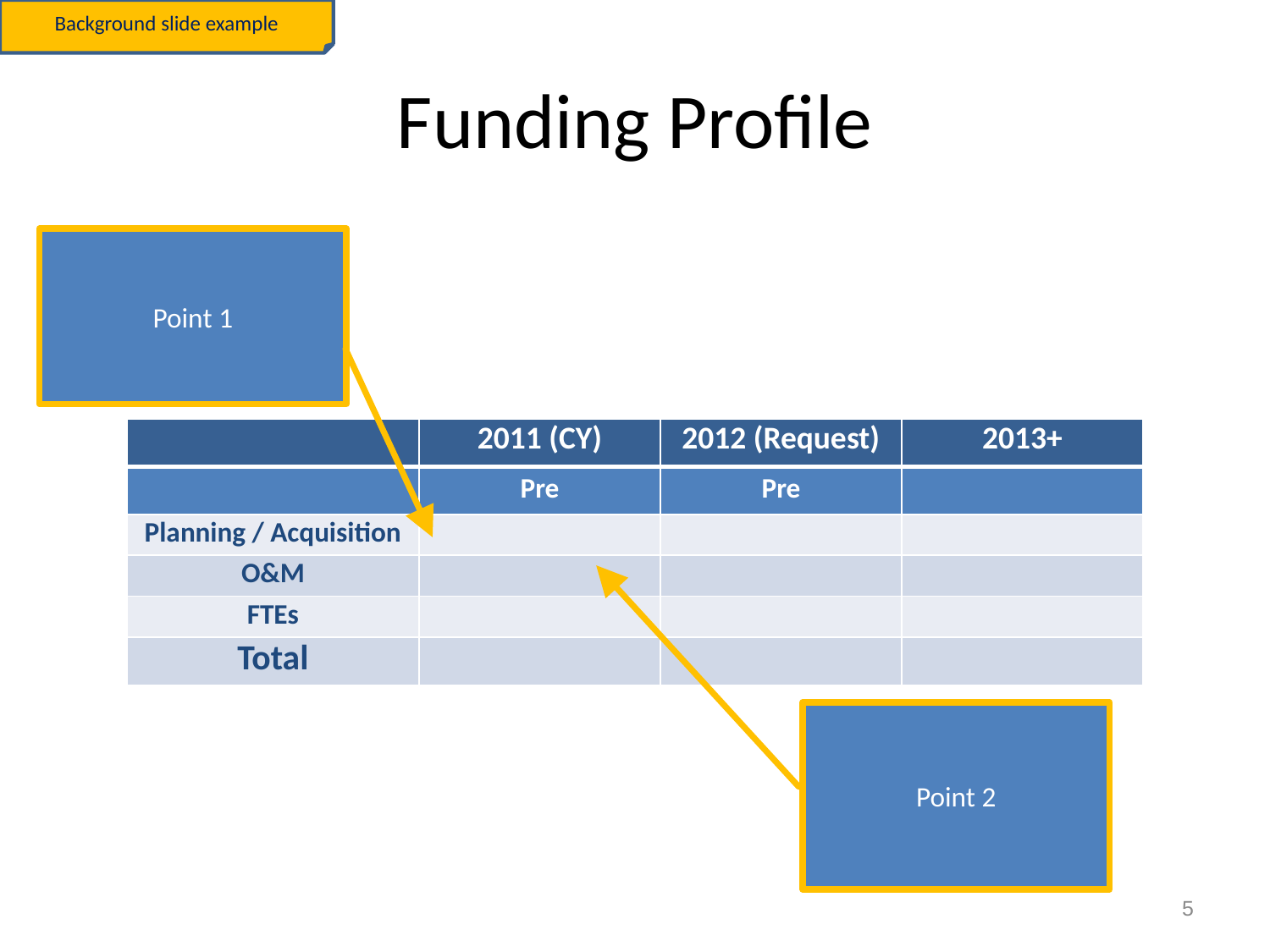

Background slide example
# Funding Profile
Point 1
|  | 2011 (CY) | 2012 (Request) | 2013+ |
| --- | --- | --- | --- |
|  | Pre | Pre |  |
| Planning / Acquisition |  |  |  |
| O&M |  |  |  |
| FTEs |  |  |  |
| Total |  |  |  |
Point 2
5